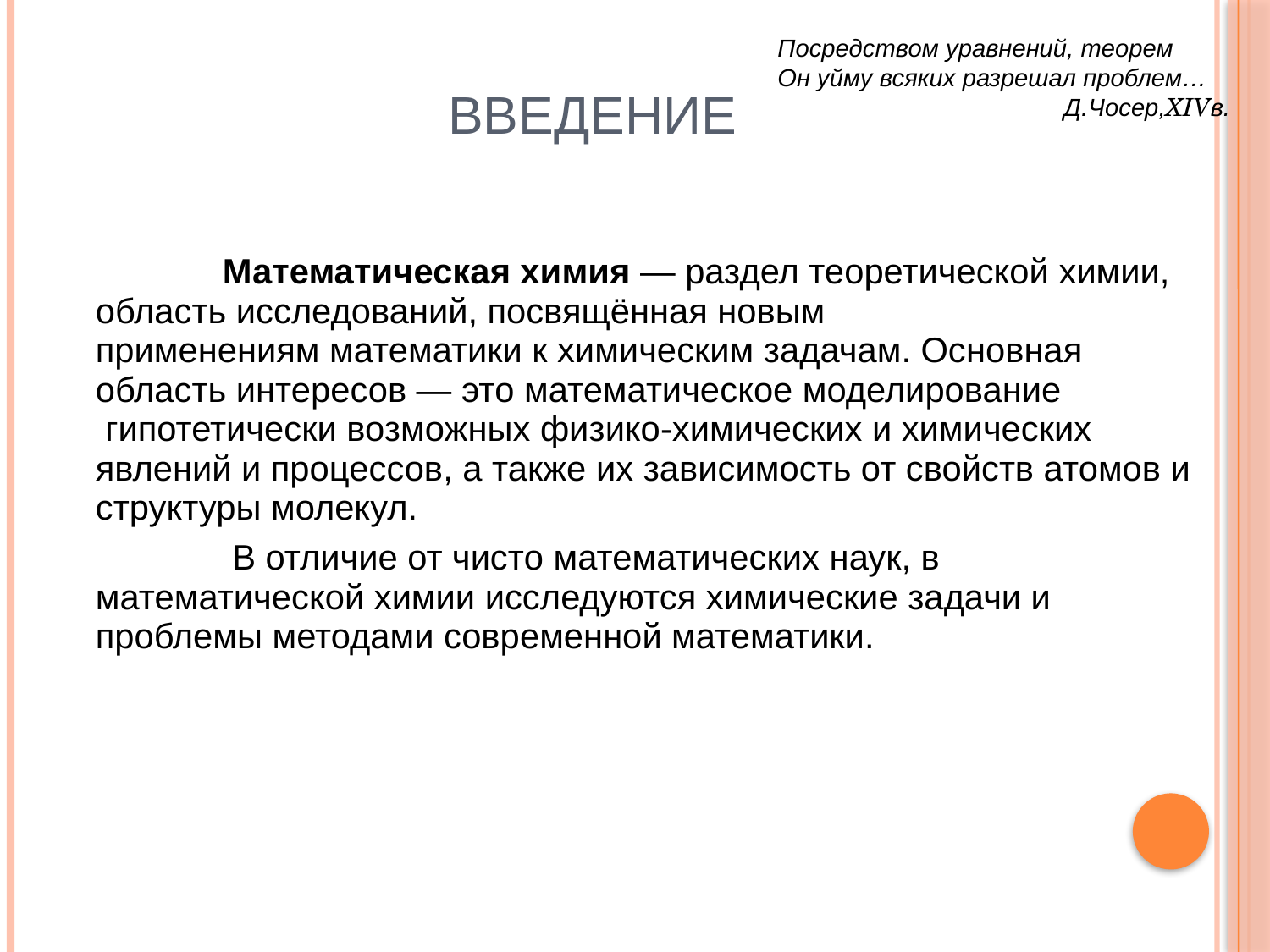

Посредством уравнений, теорем
Он уйму всяких разрешал проблем…
                                         Д.Чосер,XIVв.
# Введение
		Математическая химия — раздел теоретической химии, область исследований, посвящённая новым применениям математики к химическим задачам. Основная область интересов — это математическое моделирование  гипотетически возможных физико-химических и химических явлений и процессов, а также их зависимость от свойств атомов и структуры молекул.
		 В отличие от чисто математических наук, в математической химии исследуются химические задачи и проблемы методами современной математики.